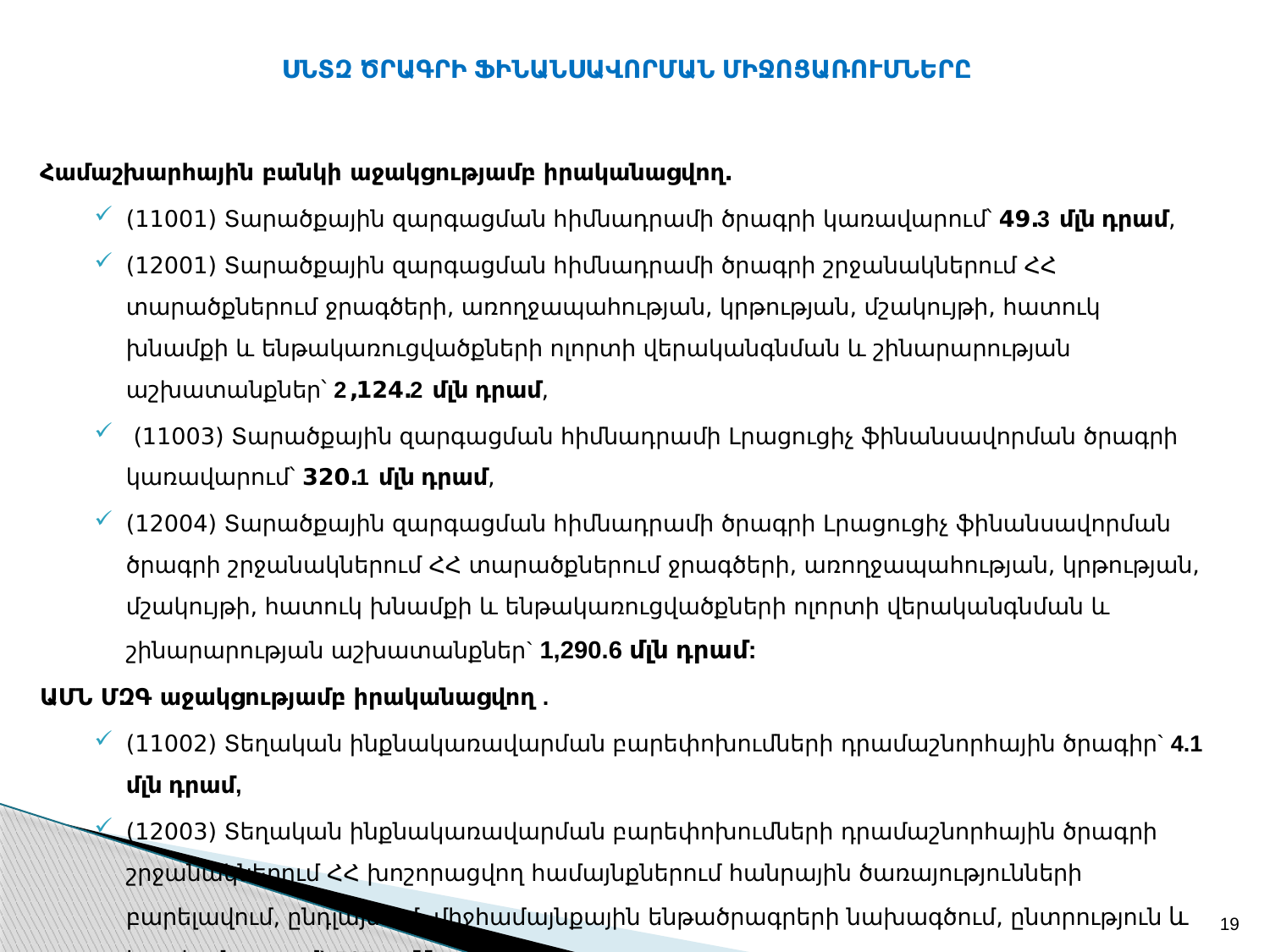

# ՍՆՏԶ ԾՐԱԳՐԻ ՖԻՆԱՆՍԱՎՈՐՄԱՆ ՄԻՋՈՑԱՌՈՒՄՆԵՐԸ
Համաշխարհային բանկի աջակցությամբ իրականացվող.
(11001) Տարածքային զարգացման հիմնադրամի ծրագրի կառավարում՝ 49.3 մլն դրամ,
(12001) Տարածքային զարգացման հիմնադրամի ծրագրի շրջանակներում ՀՀ տարածքներում ջրագծերի, առողջապահության, կրթության, մշակույթի, հատուկ խնամքի և ենթակառուցվածքների ոլորտի վերականգնման և շինարարության աշխատանքներ՝ 2,124.2 մլն դրամ,
 (11003) Տարածքային զարգացման հիմնադրամի Լրացուցիչ ֆինանսավորման ծրագրի կառավարում՝ 320.1 մլն դրամ,
(12004) Տարածքային զարգացման հիմնադրամի ծրագրի Լրացուցիչ ֆինանսավորման ծրագրի շրջանակներում ՀՀ տարածքներում ջրագծերի, առողջապահության, կրթության, մշակույթի, հատուկ խնամքի և ենթակառուցվածքների ոլորտի վերականգնման և շինարարության աշխատանքներ` 1,290.6 մլն դրամ:
ԱՄՆ ՄԶԳ աջակցությամբ իրականացվող .
(11002) Տեղական ինքնակառավարման բարեփոխումների դրամաշնորհային ծրագիր` 4.1 մլն դրամ,
(12003) Տեղական ինքնակառավարման բարեփոխումների դրամաշնորհային ծրագրի շրջանակներում ՀՀ խոշորացվող համայնքներում հանրային ծառայությունների բարելավում, ընդլայնում, միջհամայնքային ենթածրագրերի նախագծում, ընտրություն և իրականացում` 507.1 մլն դրամը
19